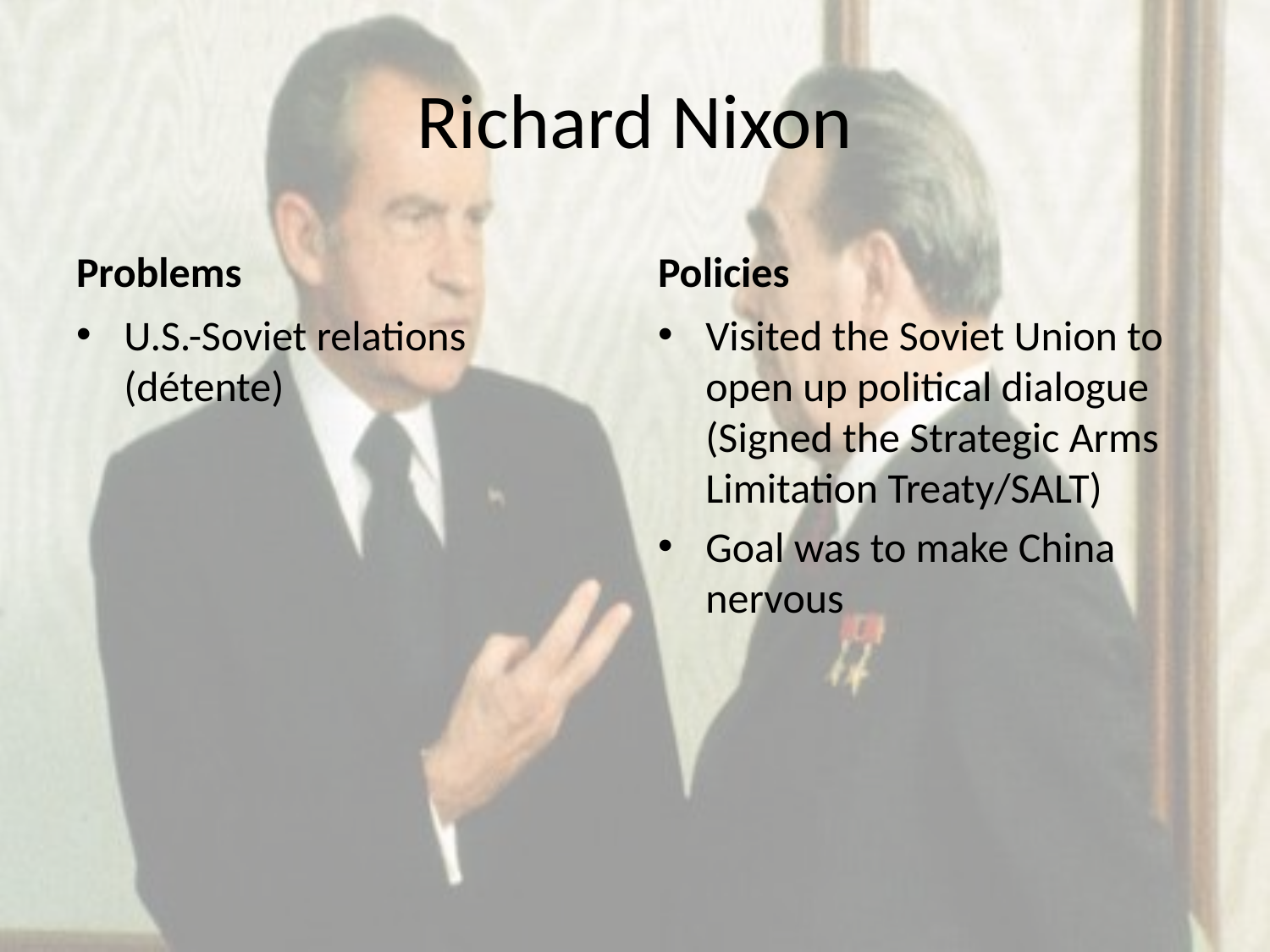

# Richard Nixon
Problems
Policies
U.S.-Soviet relations (détente)
Visited the Soviet Union to open up political dialogue (Signed the Strategic Arms Limitation Treaty/SALT)
Goal was to make China nervous